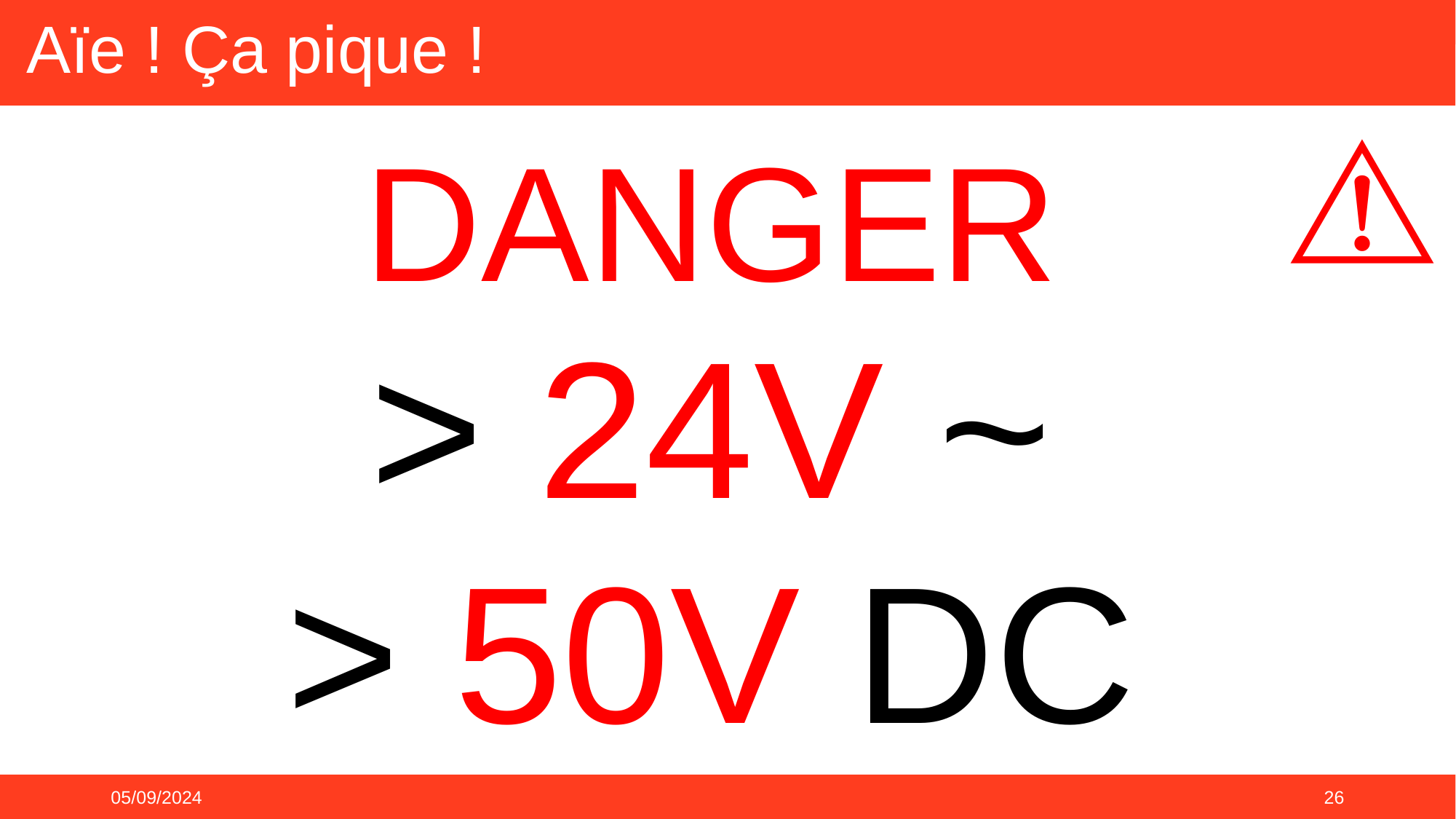

# Aïe ! Ça pique !
⚠
DANGER
> 24V ~
> 50V DC

05/09/2024

26